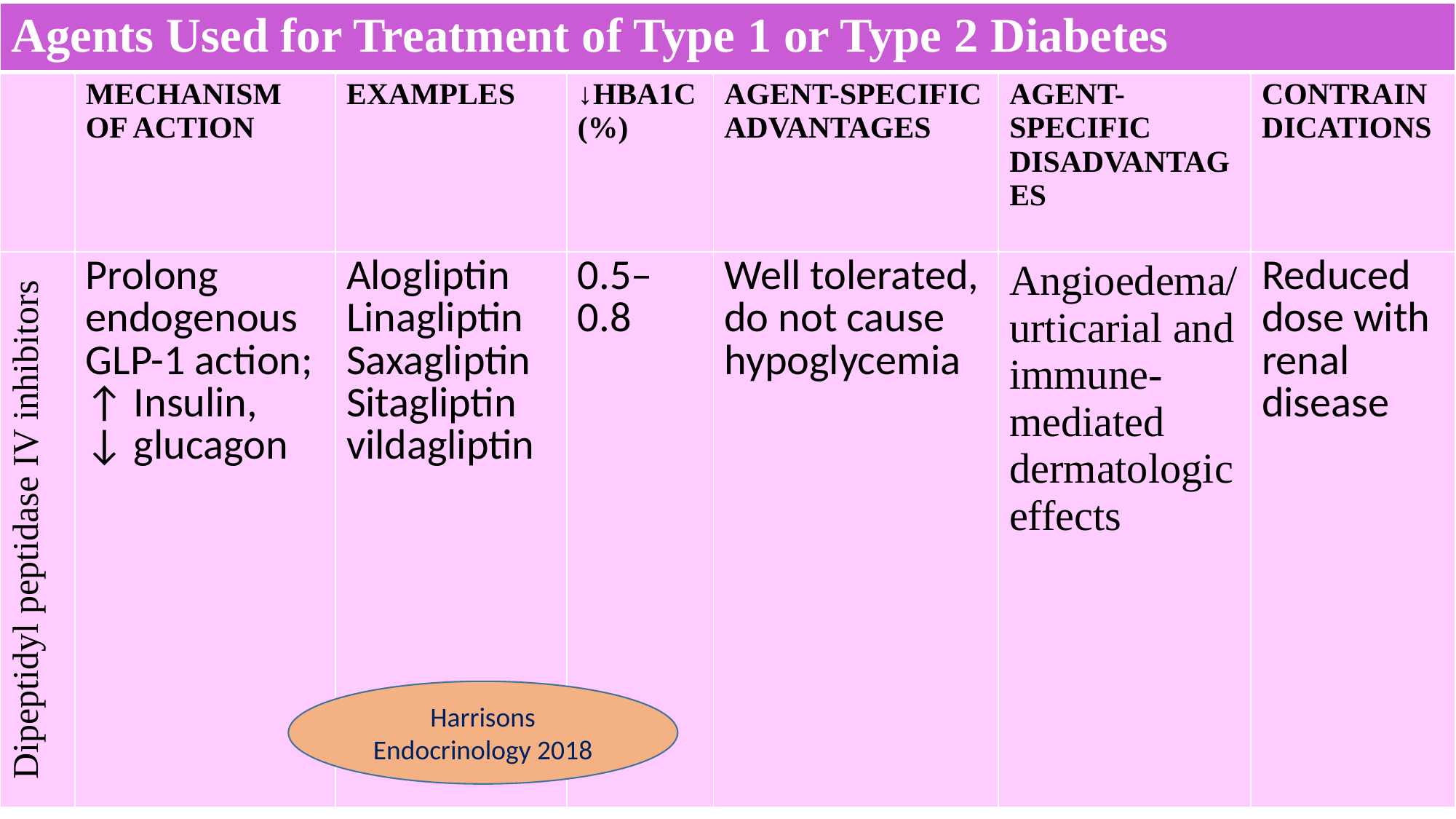

| Agents Used for Treatment of Type 1 or Type 2 Diabetes |  |  |  |  |  |  |
| --- | --- | --- | --- | --- | --- | --- |
|  | MECHANISM OF ACTION | EXAMPLES | ↓HBA1C (%) | AGENT-SPECIFIC ADVANTAGES | AGENT-SPECIFIC DISADVANTAGES | CONTRAINDICATIONS |
| Dipeptidyl peptidase IV inhibitors | Prolong endogenous GLP-1 action; ↑ Insulin, ↓ glucagon | Alogliptin Linagliptin Saxagliptin Sitagliptin vildagliptin | 0.5–0.8 | Well tolerated, do not cause hypoglycemia | Angioedema/ urticarial and immune-mediated dermatologic effects | Reduced dose with renal disease |
Harrisons Endocrinology 2018